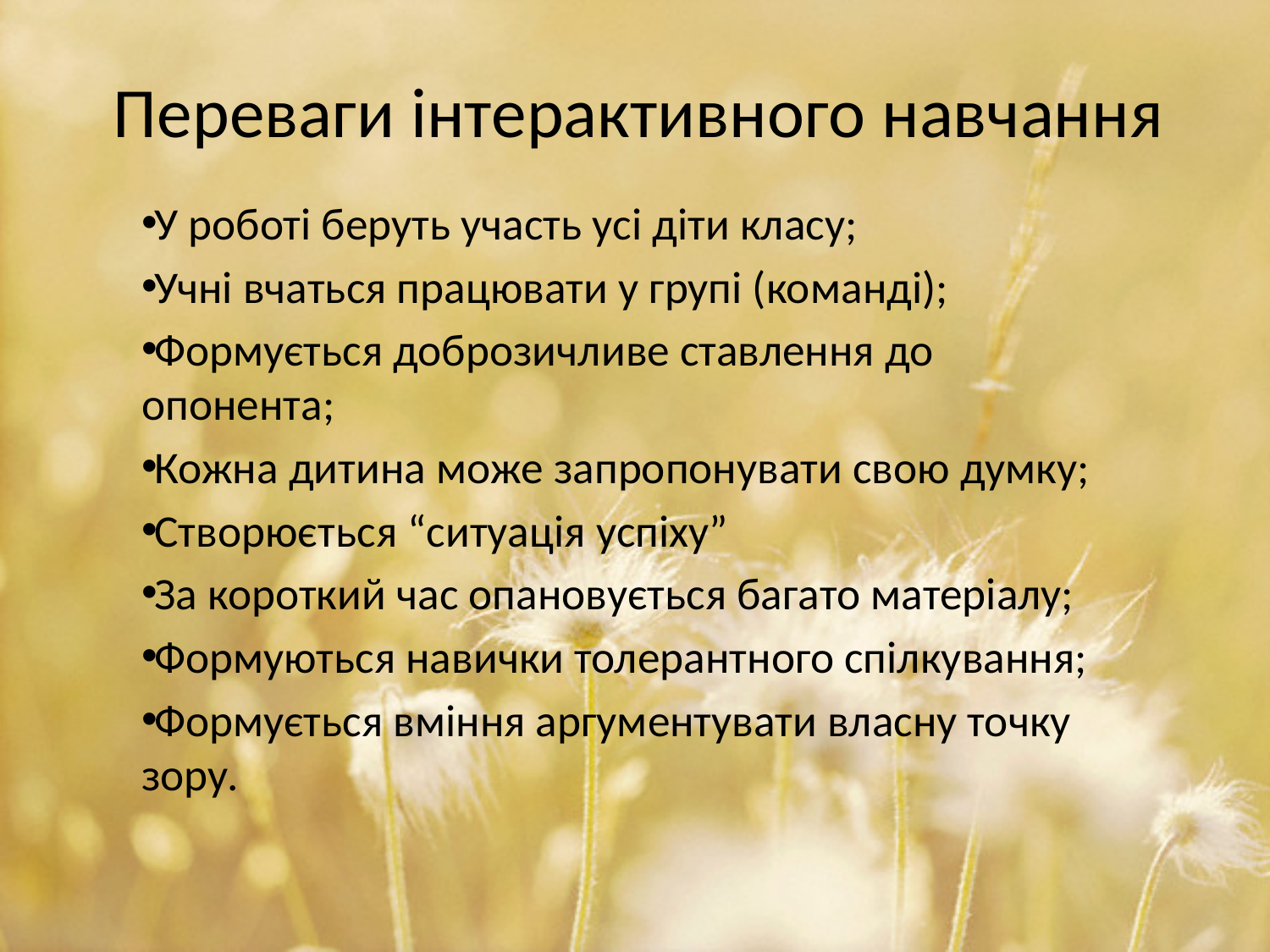

# Переваги інтерактивного навчання
У роботі беруть участь усі діти класу;
Учні вчаться працювати у групі (команді);
Формується доброзичливе ставлення до опонента;
Кожна дитина може запропонувати свою думку;
Створюється “ситуація успіху”
За короткий час опановується багато матеріалу;
Формуються навички толерантного спілкування;
Формується вміння аргументувати власну точку зору.